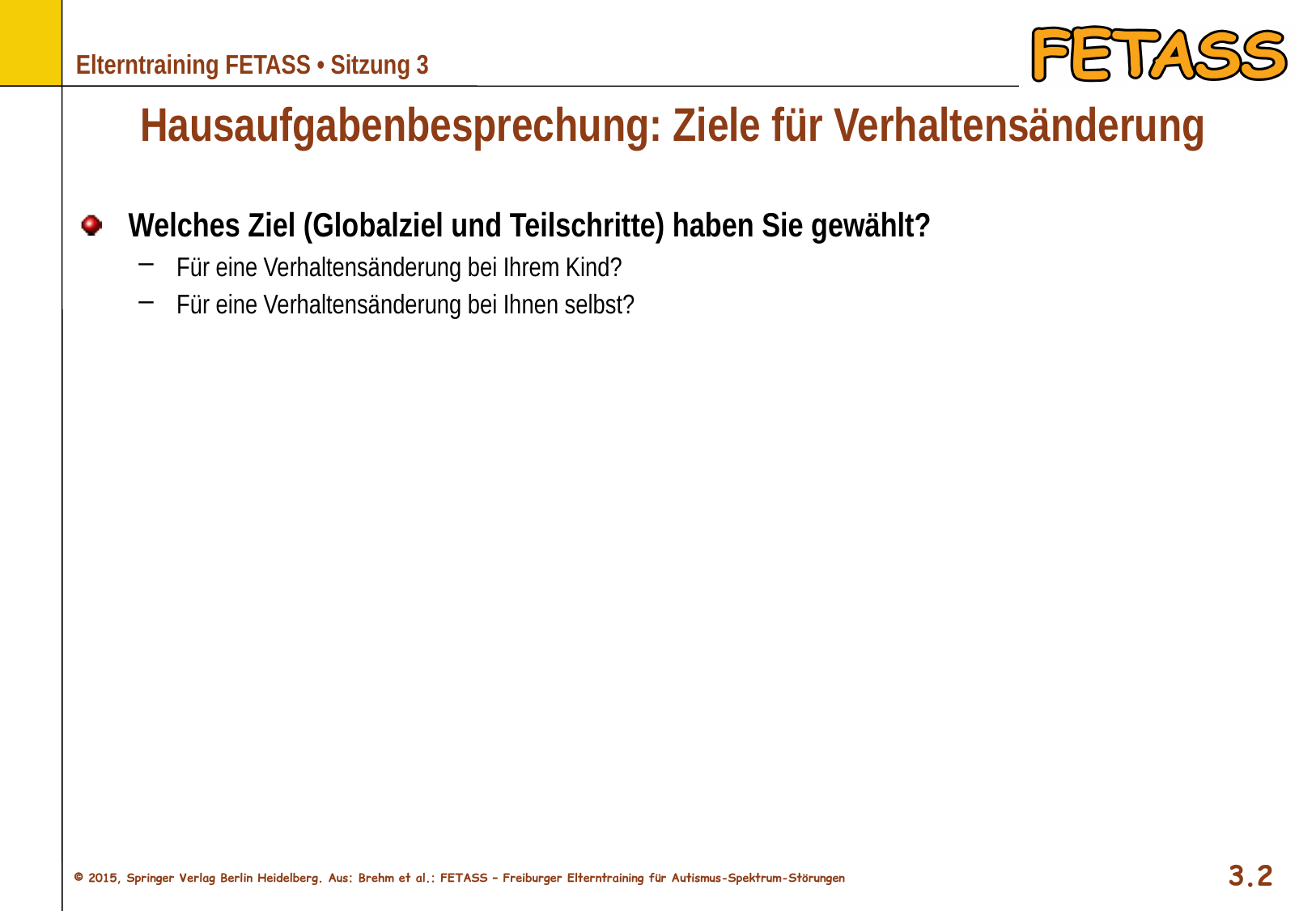

# Hausaufgabenbesprechung: Ziele für Verhaltensänderung
Welches Ziel (Globalziel und Teilschritte) haben Sie gewählt?
Für eine Verhaltensänderung bei Ihrem Kind?
Für eine Verhaltensänderung bei Ihnen selbst?